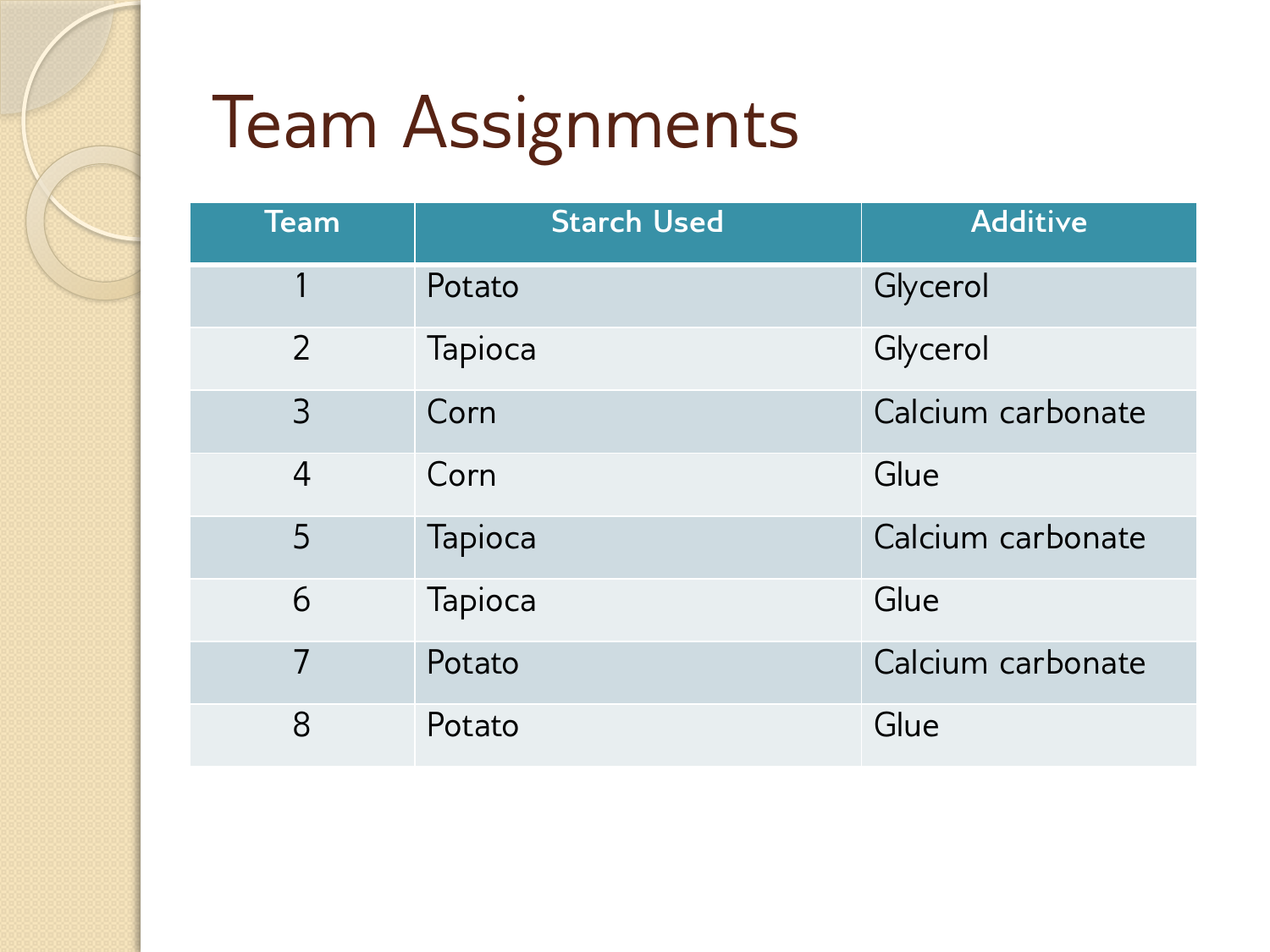

# Team Assignments
| Team | Starch Used | Additive |
| --- | --- | --- |
| 1 | Potato | Glycerol |
| 2 | Tapioca | Glycerol |
| 3 | Corn | Calcium carbonate |
| 4 | Corn | Glue |
| 5 | Tapioca | Calcium carbonate |
| 6 | Tapioca | Glue |
| 7 | Potato | Calcium carbonate |
| 8 | Potato | Glue |